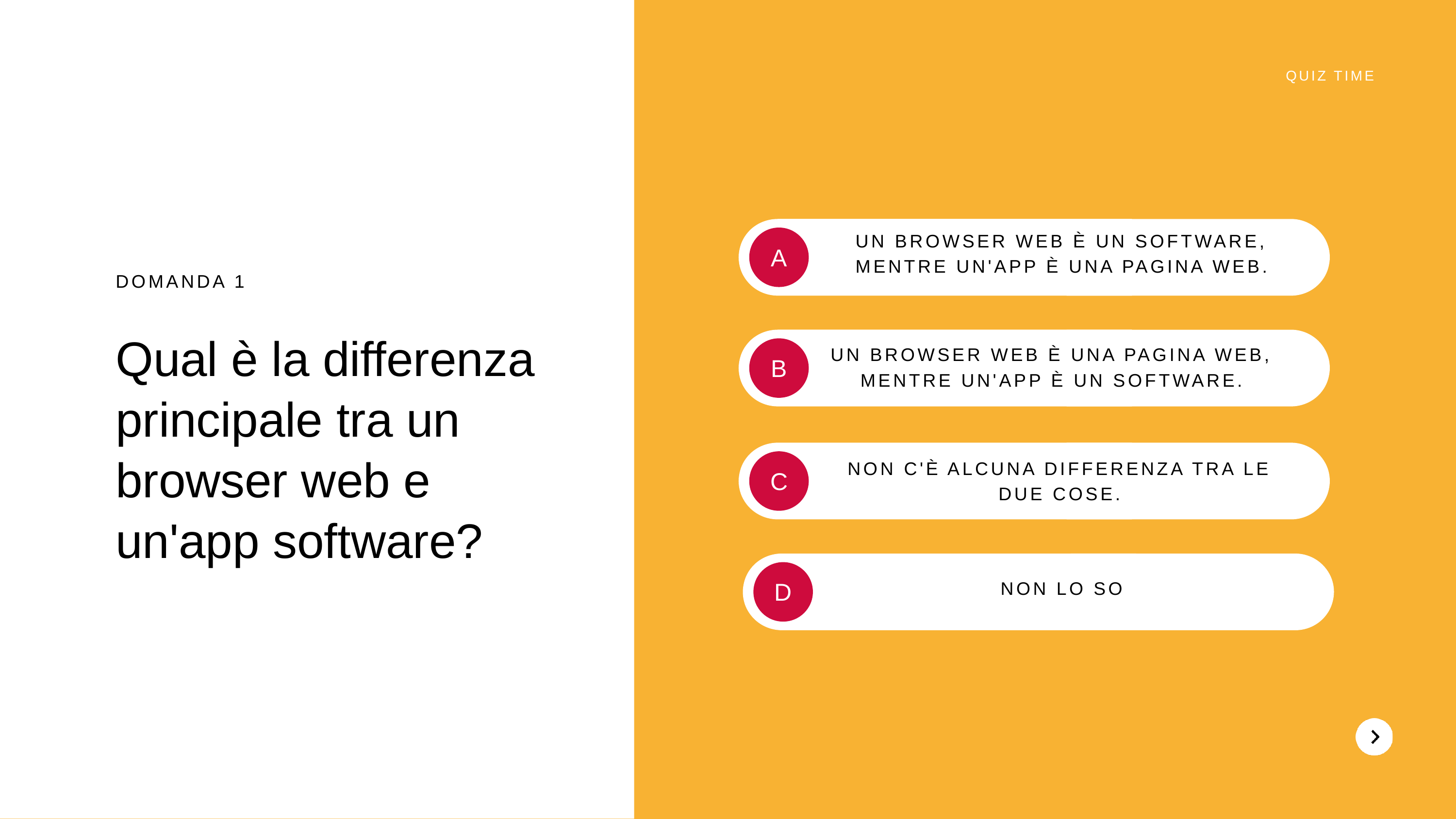

QUIZ TIME

UN BROWSER WEB È UN SOFTWARE, MENTRE UN'APP È UNA PAGINA WEB.

A
DOMANDA 1
Qual è la differenza principale tra un browser web e un'app software?

UN BROWSER WEB È UNA PAGINA WEB, MENTRE UN'APP È UN SOFTWARE.
B

NON C'È ALCUNA DIFFERENZA TRA LE DUE COSE.

C

D
NON LO SO